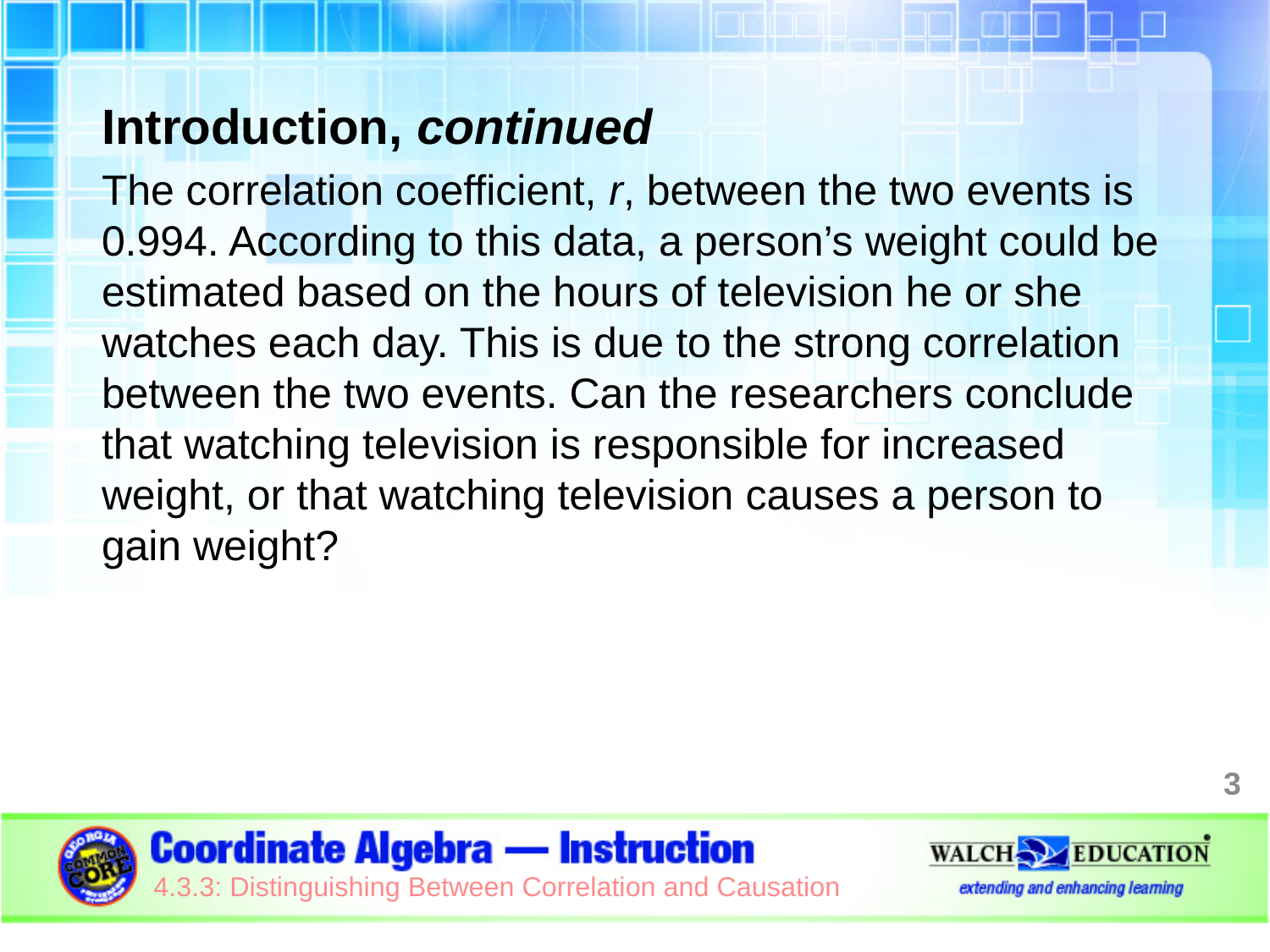

Introduction, continued
The correlation coefficient, r, between the two events is 0.994. According to this data, a person’s weight could be estimated based on the hours of television he or she watches each day. This is due to the strong correlation between the two events. Can the researchers conclude that watching television is responsible for increased weight, or that watching television causes a person to gain weight?
3
4.3.3: Distinguishing Between Correlation and Causation